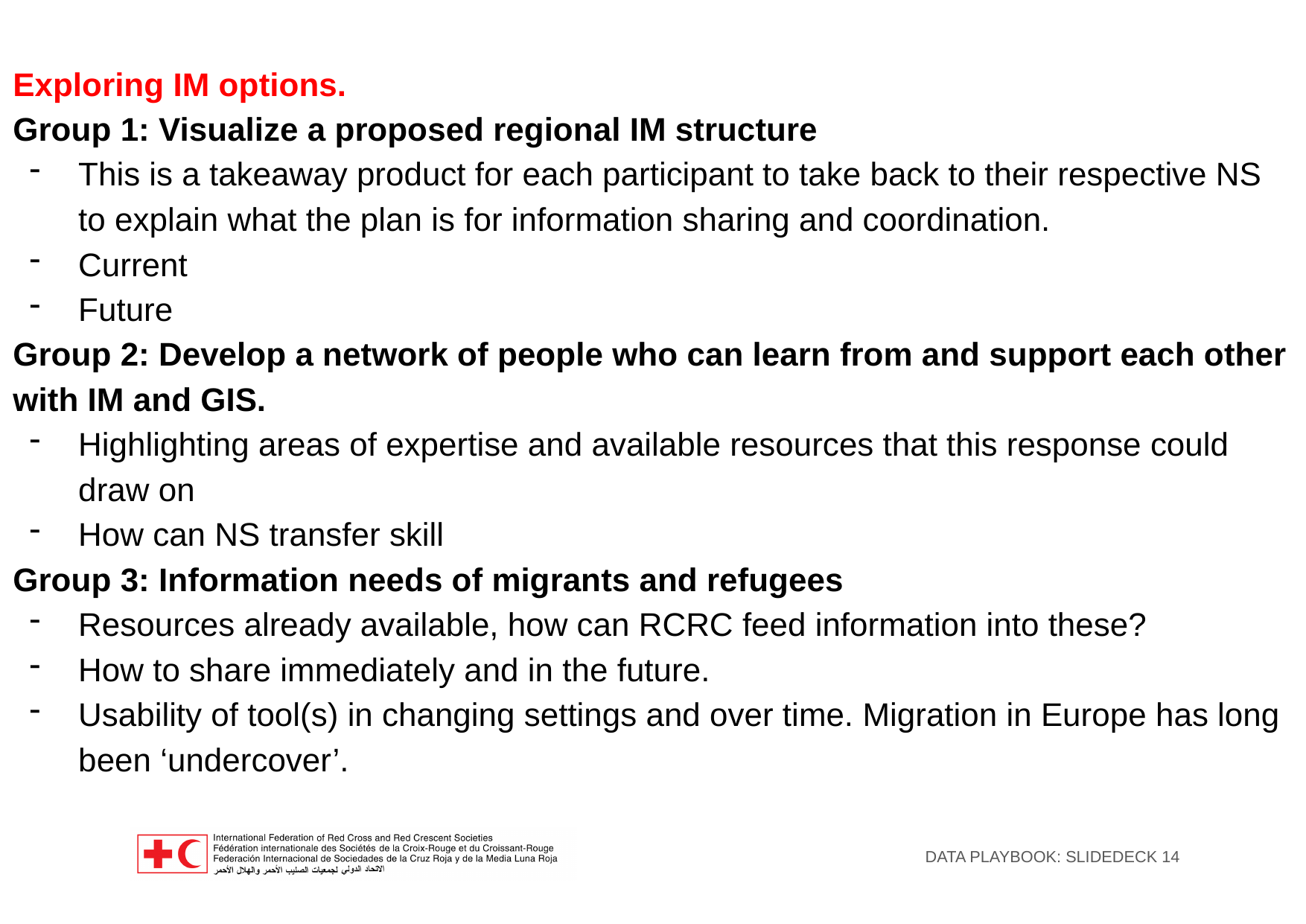

Exploring IM options.
Group 1: Visualize a proposed regional IM structure
This is a takeaway product for each participant to take back to their respective NS to explain what the plan is for information sharing and coordination.
Current
Future
Group 2: Develop a network of people who can learn from and support each other with IM and GIS.
Highlighting areas of expertise and available resources that this response could draw on
How can NS transfer skill
Group 3: Information needs of migrants and refugees
Resources already available, how can RCRC feed information into these?
How to share immediately and in the future.
Usability of tool(s) in changing settings and over time. Migration in Europe has long been ‘undercover’.